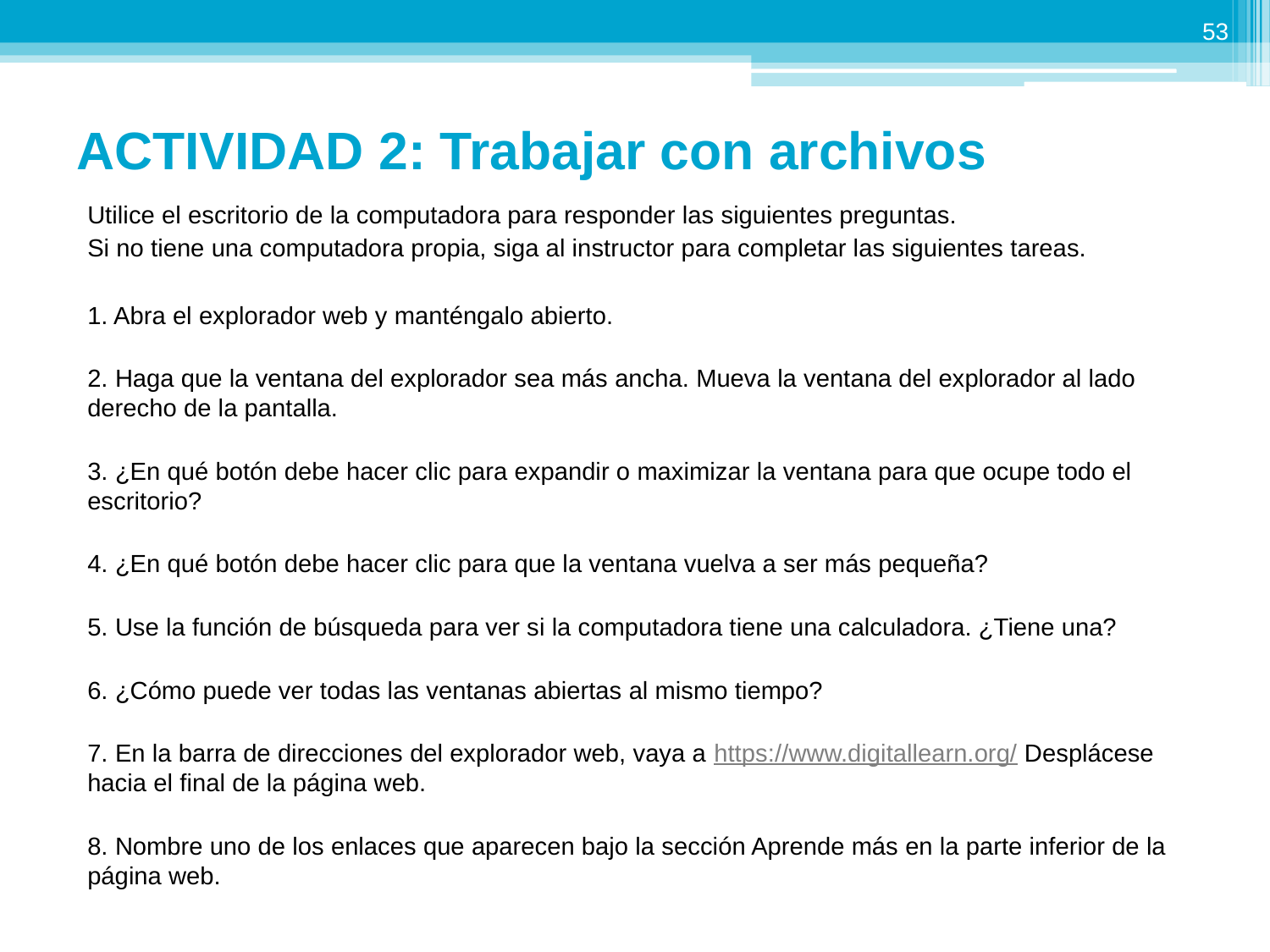

53
# ACTIVIDAD 2: Trabajar con archivos
Utilice el escritorio de la computadora para responder las siguientes preguntas.
Si no tiene una computadora propia, siga al instructor para completar las siguientes tareas.

1. Abra el explorador web y manténgalo abierto.
2. Haga que la ventana del explorador sea más ancha. Mueva la ventana del explorador al lado derecho de la pantalla.
3. ¿En qué botón debe hacer clic para expandir o maximizar la ventana para que ocupe todo el escritorio?
4. ¿En qué botón debe hacer clic para que la ventana vuelva a ser más pequeña?
5. Use la función de búsqueda para ver si la computadora tiene una calculadora. ¿Tiene una?
6. ¿Cómo puede ver todas las ventanas abiertas al mismo tiempo?
7. En la barra de direcciones del explorador web, vaya a https://www.digitallearn.org/ Desplácese hacia el final de la página web.
8. Nombre uno de los enlaces que aparecen bajo la sección Aprende más en la parte inferior de la página web.